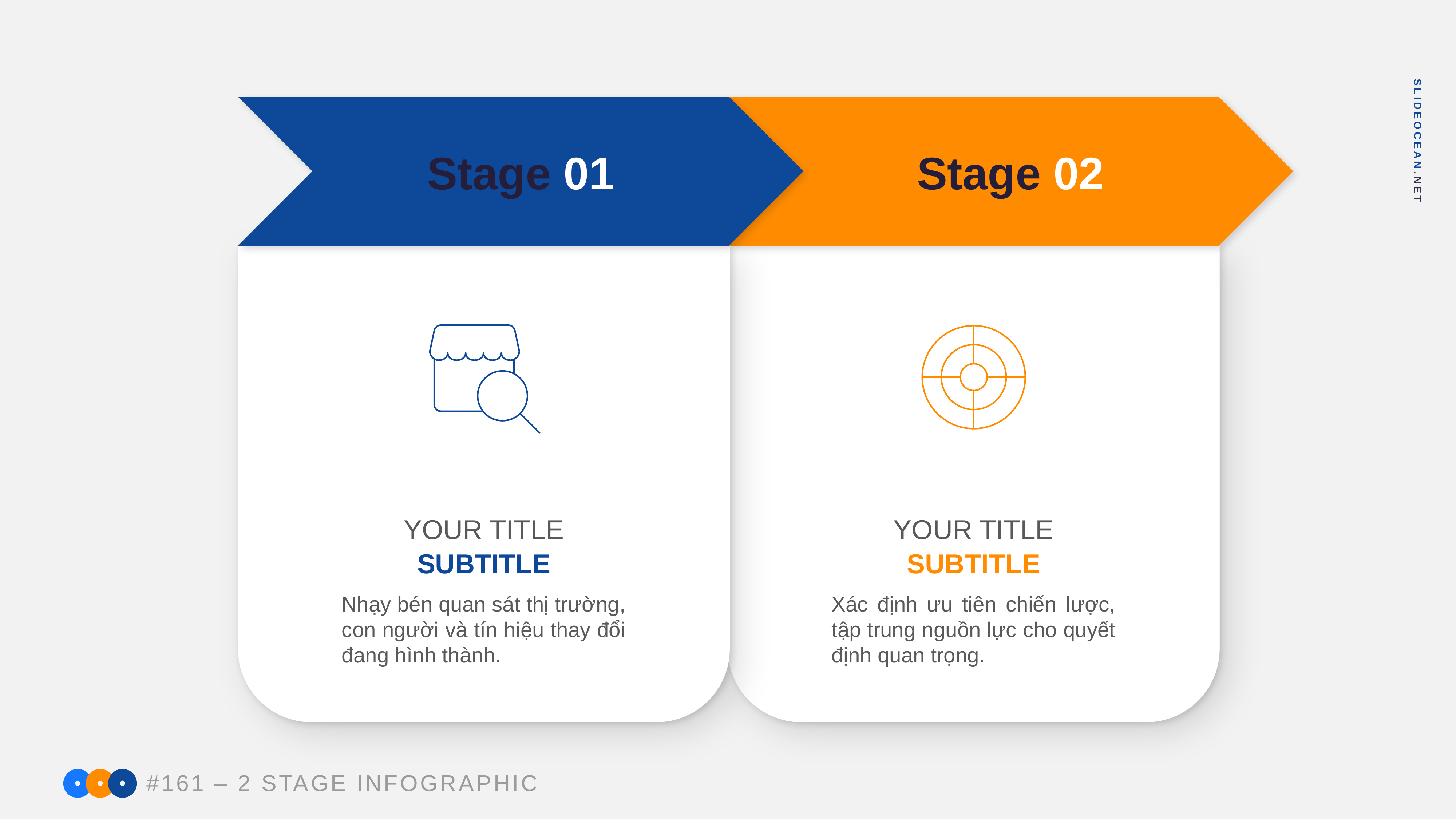

Stage 01
Stage 02

YOUR TITLE
SUBTITLE
Nhạy bén quan sát thị trường, con người và tín hiệu thay đổi đang hình thành.
YOUR TITLE
SUBTITLE
Xác định ưu tiên chiến lược, tập trung nguồn lực cho quyết định quan trọng.
#161 – 2 STAGE INFOGRAPHIC